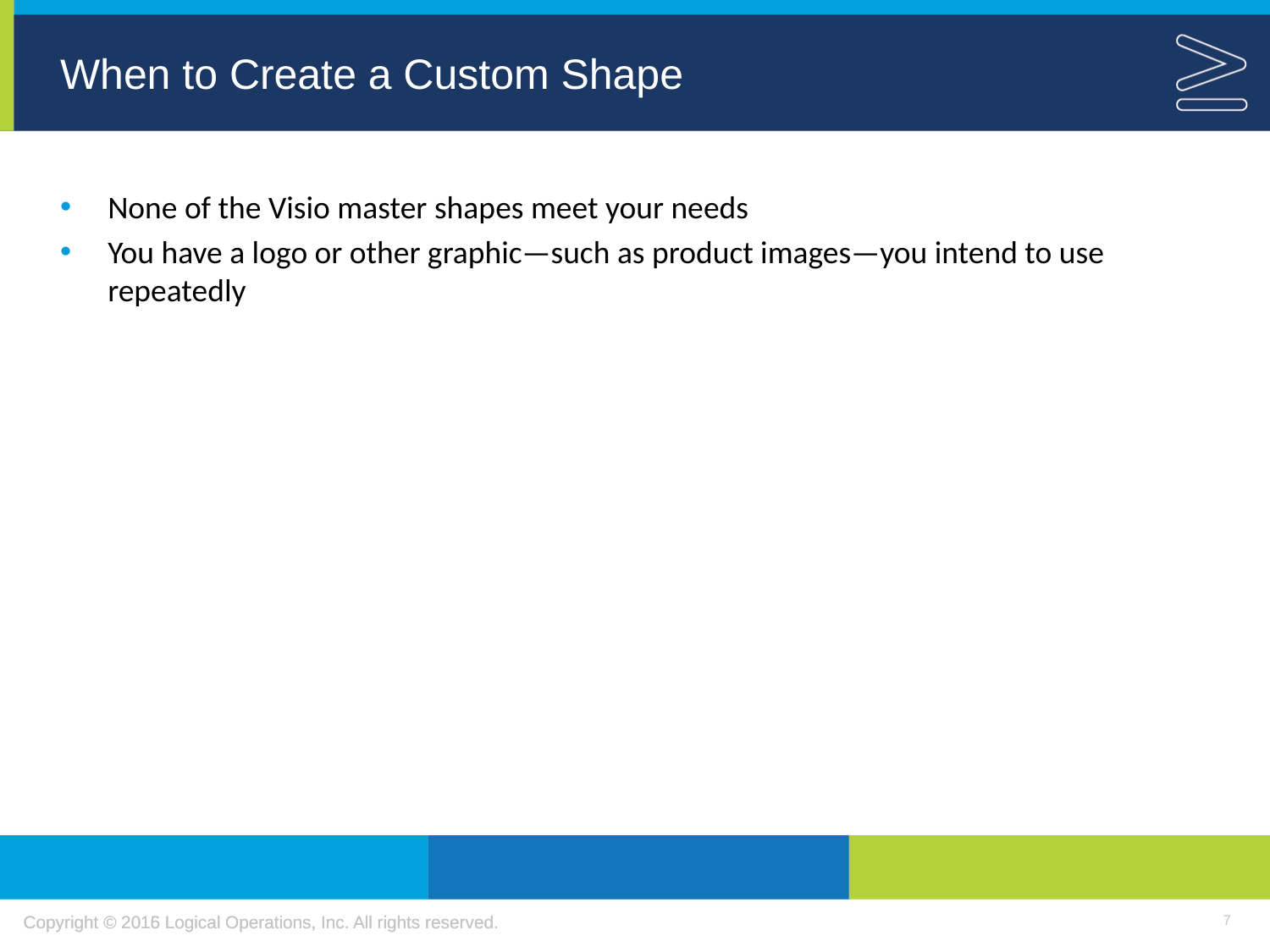

# When to Create a Custom Shape
None of the Visio master shapes meet your needs
You have a logo or other graphic—such as product images—you intend to use repeatedly

7